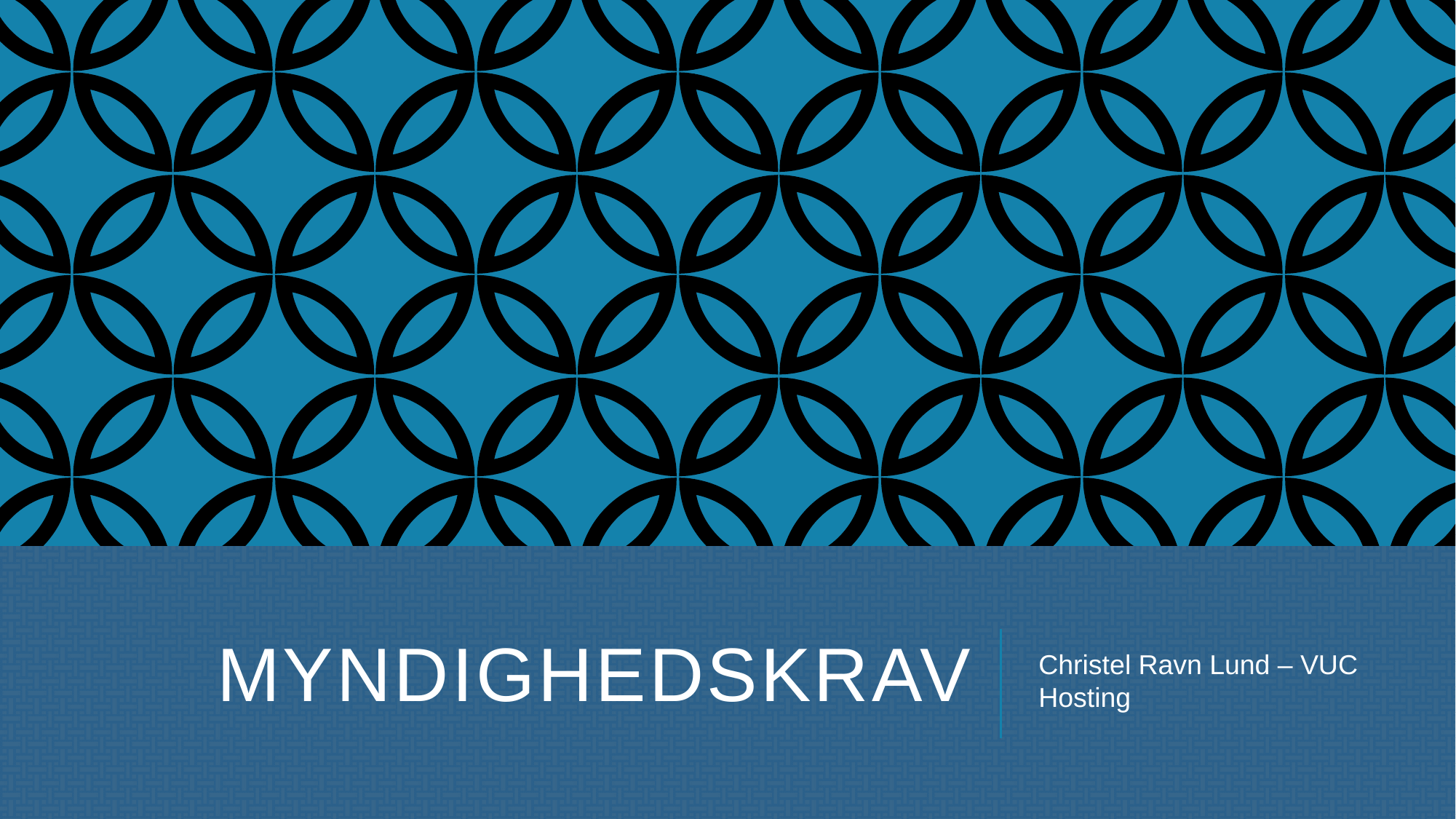

# Myndighedskrav
Christel Ravn Lund – VUC Hosting